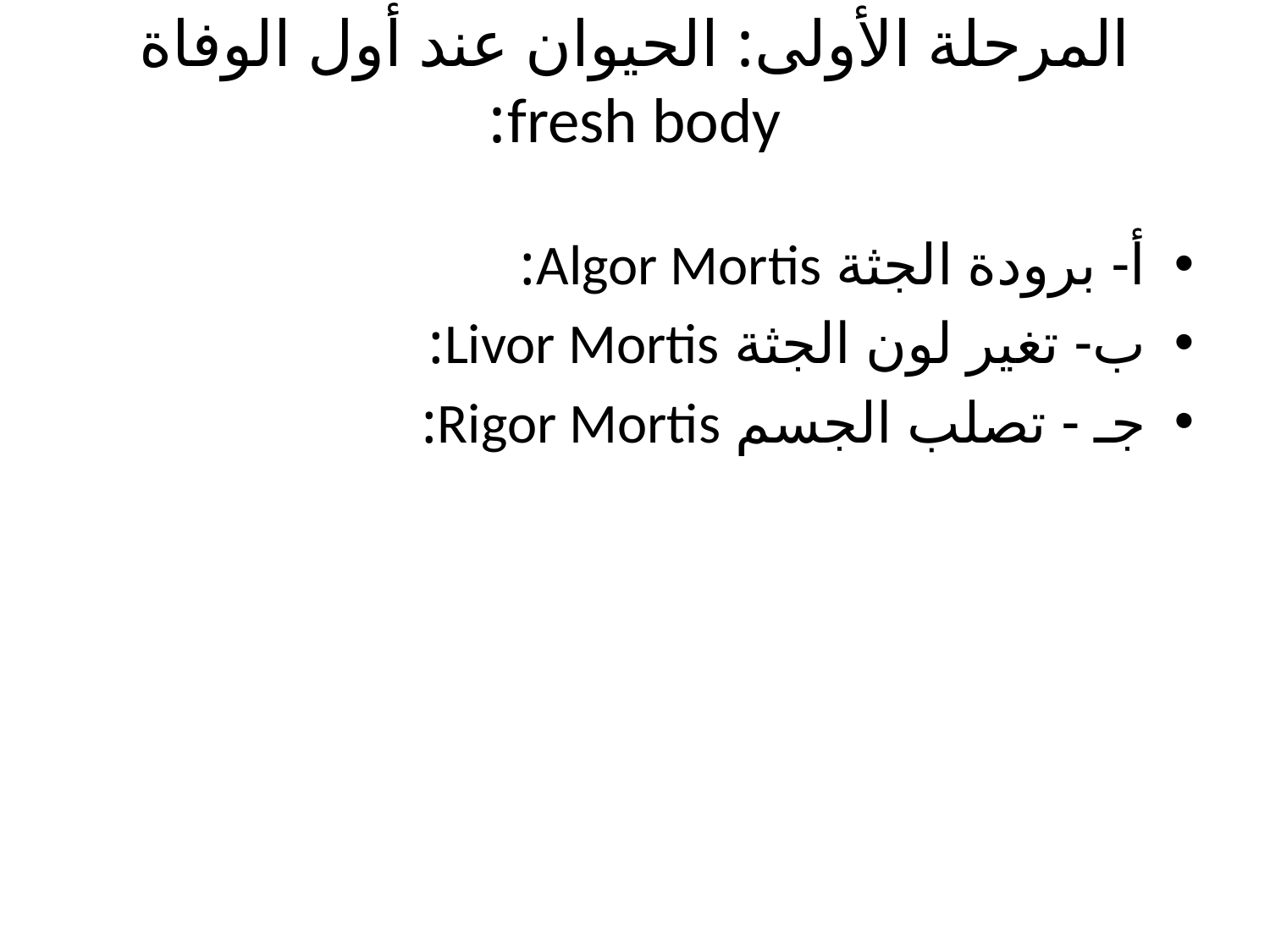

# المرحلة الأولى: الحيوان عند أول الوفاة fresh body:
أ- برودة الجثة Algor Mortis:
ب- تغير لون الجثة Livor Mortis:
جـ - تصلب الجسم Rigor Mortis: